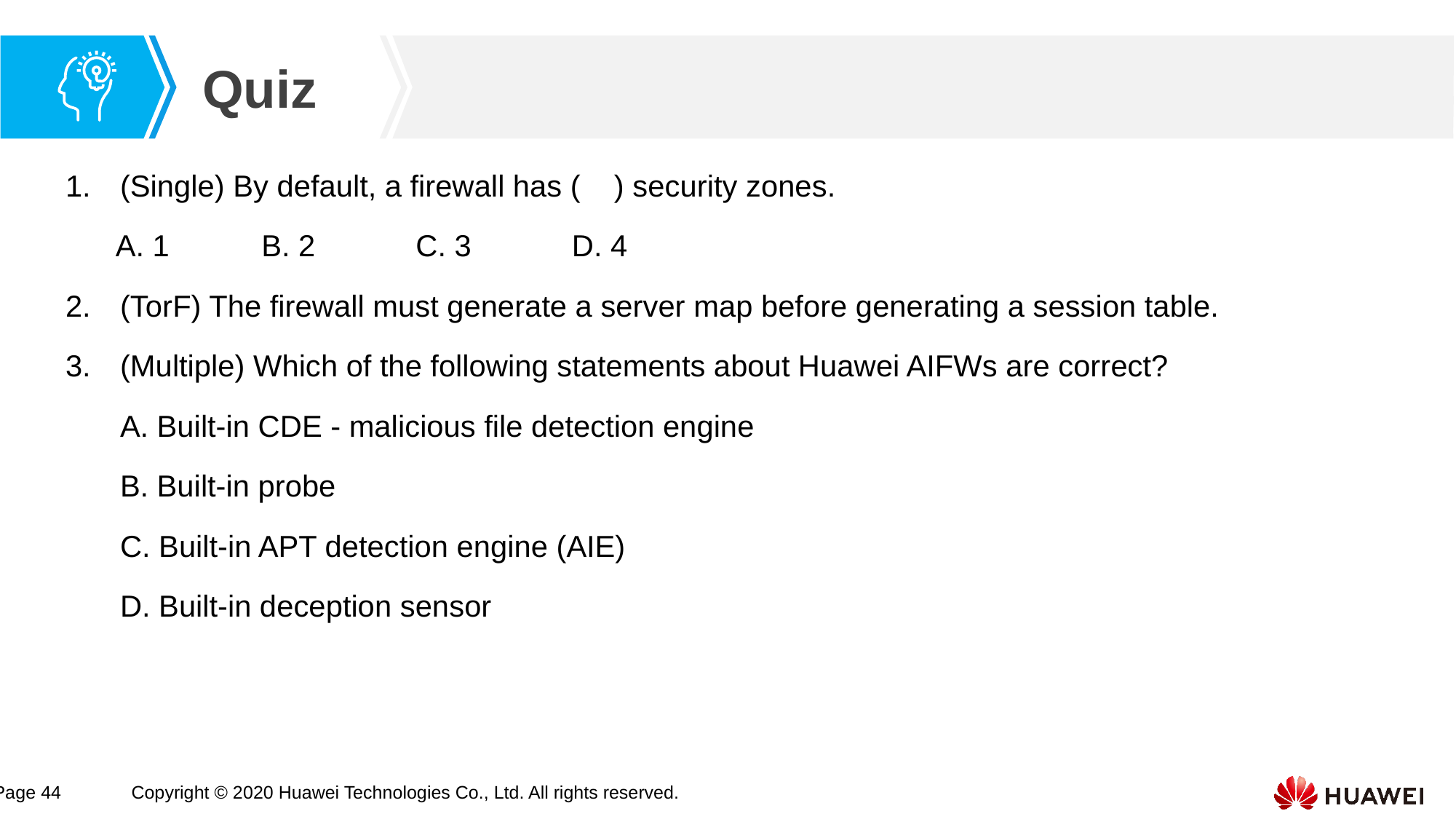

(Single) By default, a firewall has (    ) security zones.
      A. 1           B. 2            C. 3            D. 4
(TorF) The firewall must generate a server map before generating a session table.
(Multiple) Which of the following statements about Huawei AIFWs are correct?
A. Built-in CDE - malicious file detection engine
B. Built-in probe
C. Built-in APT detection engine (AIE)
D. Built-in deception sensor